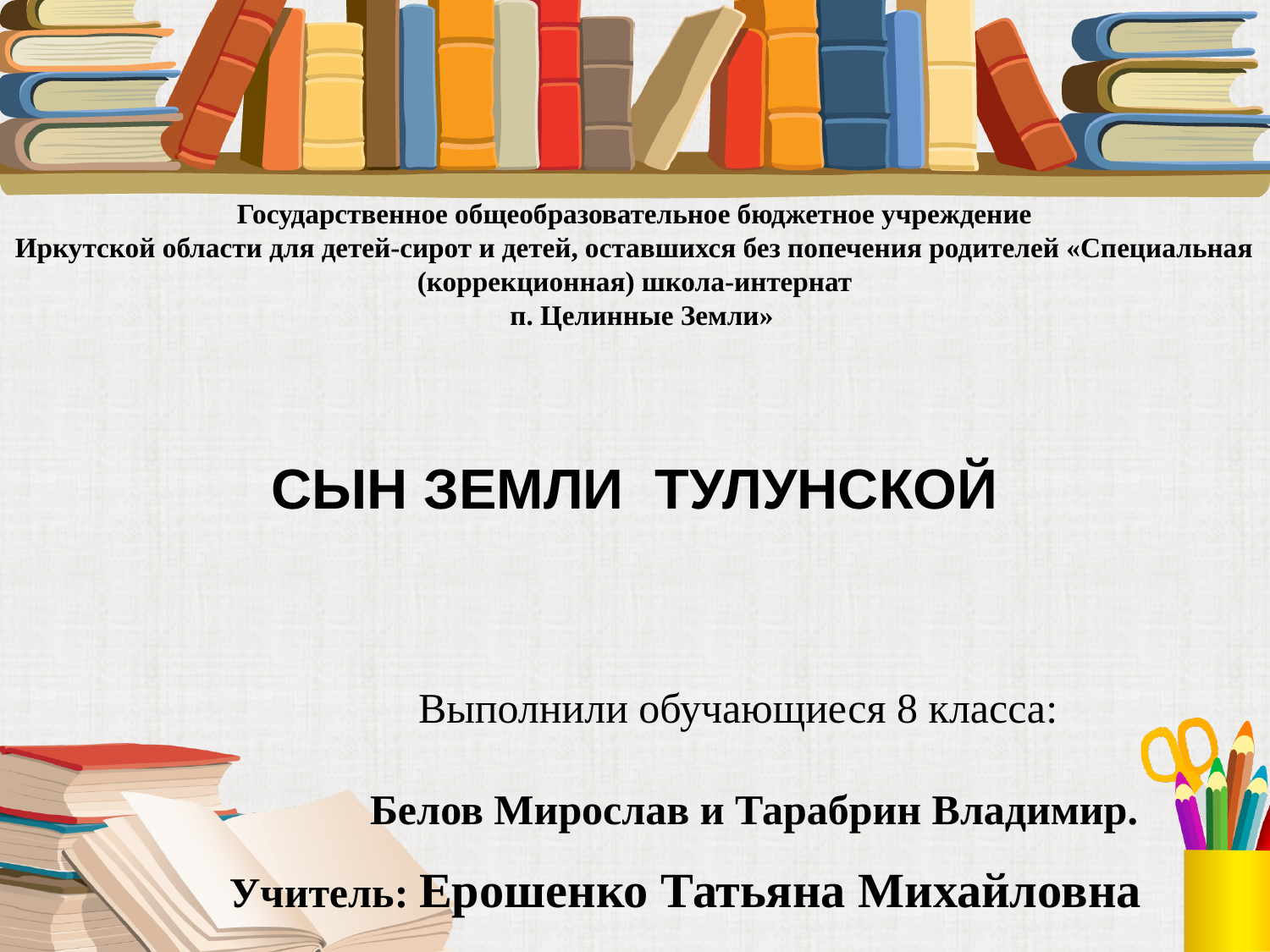

Государственное общеобразовательное бюджетное учреждение
Иркутской области для детей-сирот и детей, оставшихся без попечения родителей «Специальная (коррекционная) школа-интернат
  п. Целинные Земли»
СЫН ЗЕМЛИ  ТУЛУНСКОЙ
            Выполнили обучающиеся 8 класса:

               Белов Мирослав и Тарабрин Владимир.

  Учитель: Ерошенко Татьяна Михайловна